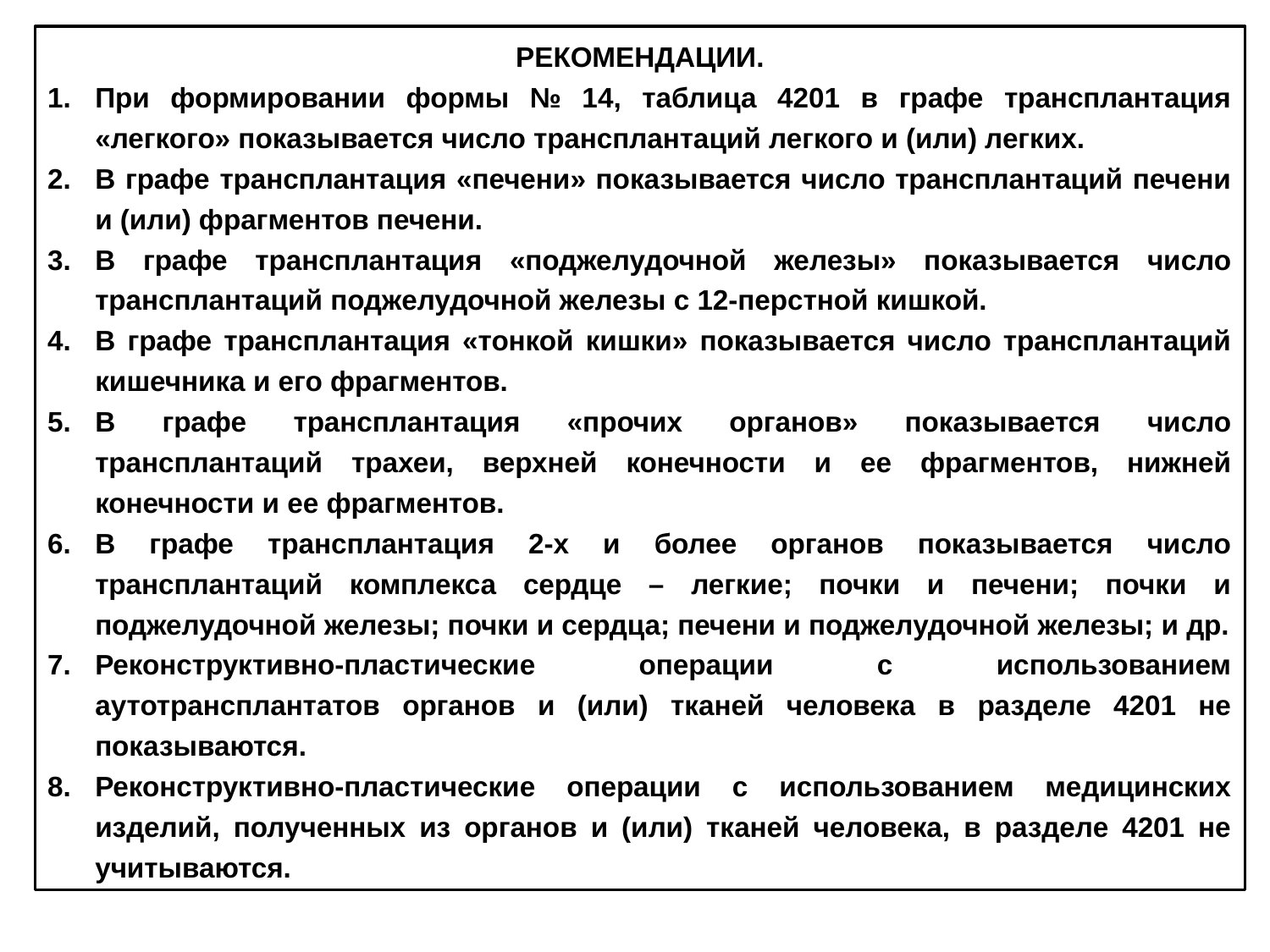

РЕКОМЕНДАЦИИ.
При формировании формы № 14, таблица 4201 в графе трансплантация «легкого» показывается число трансплантаций легкого и (или) легких.
В графе трансплантация «печени» показывается число трансплантаций печени и (или) фрагментов печени.
В графе трансплантация «поджелудочной железы» показывается число трансплантаций поджелудочной железы с 12-перстной кишкой.
В графе трансплантация «тонкой кишки» показывается число трансплантаций кишечника и его фрагментов.
В графе трансплантация «прочих органов» показывается число трансплантаций трахеи, верхней конечности и ее фрагментов, нижней конечности и ее фрагментов.
В графе трансплантация 2-х и более органов показывается число трансплантаций комплекса сердце – легкие; почки и печени; почки и поджелудочной железы; почки и сердца; печени и поджелудочной железы; и др.
Реконструктивно-пластические операции с использованием аутотрансплантатов органов и (или) тканей человека в разделе 4201 не показываются.
Реконструктивно-пластические операции с использованием медицинских изделий, полученных из органов и (или) тканей человека, в разделе 4201 не учитываются.